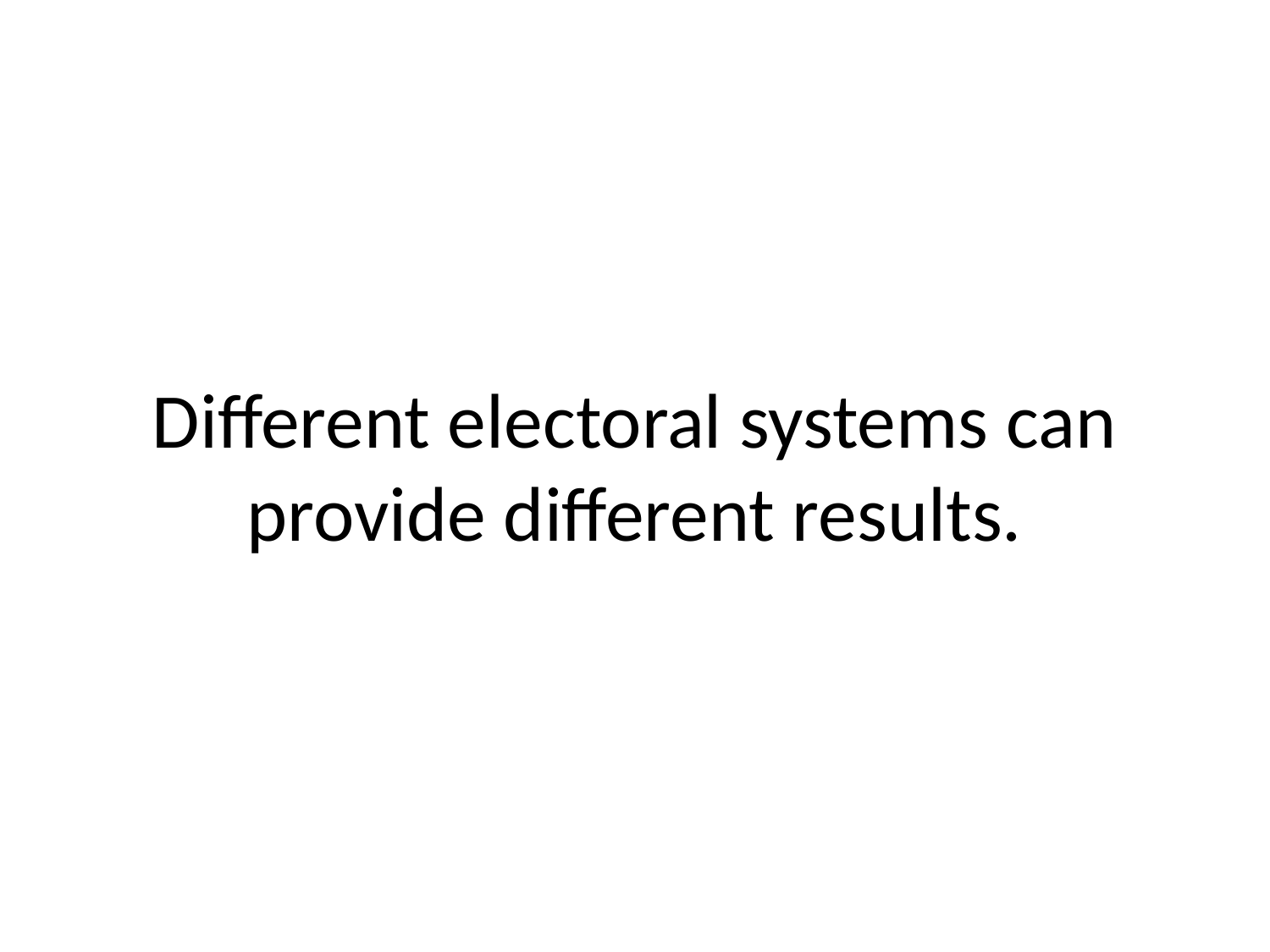

# Different electoral systems can provide different results.